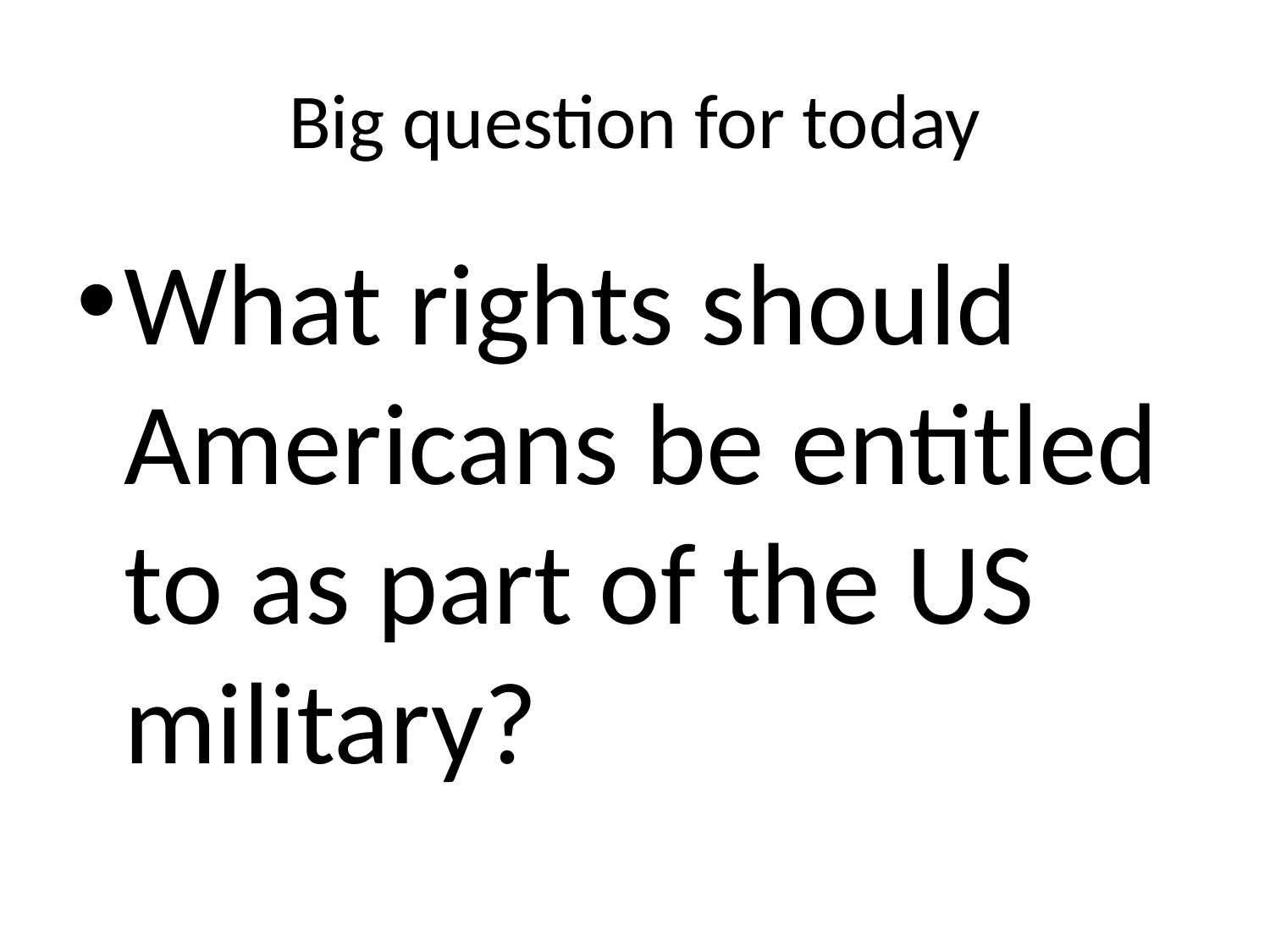

# Big question for today
What rights should Americans be entitled to as part of the US military?